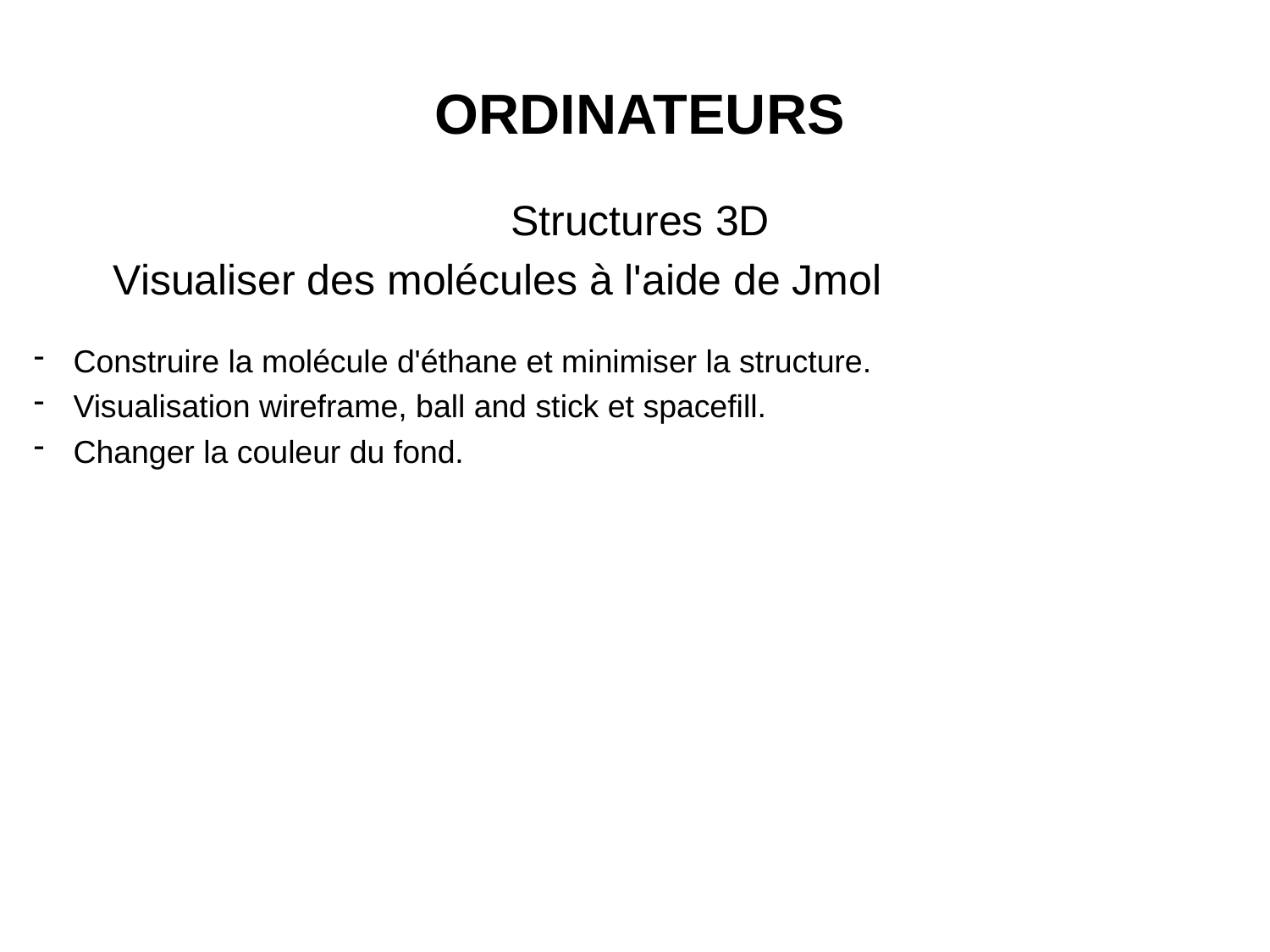

# ORDINATEURS
Structures 3D
Visualiser des molécules à l'aide de Jmol
Construire la molécule d'éthane et minimiser la structure.
Visualisation wireframe, ball and stick et spacefill.
Changer la couleur du fond.